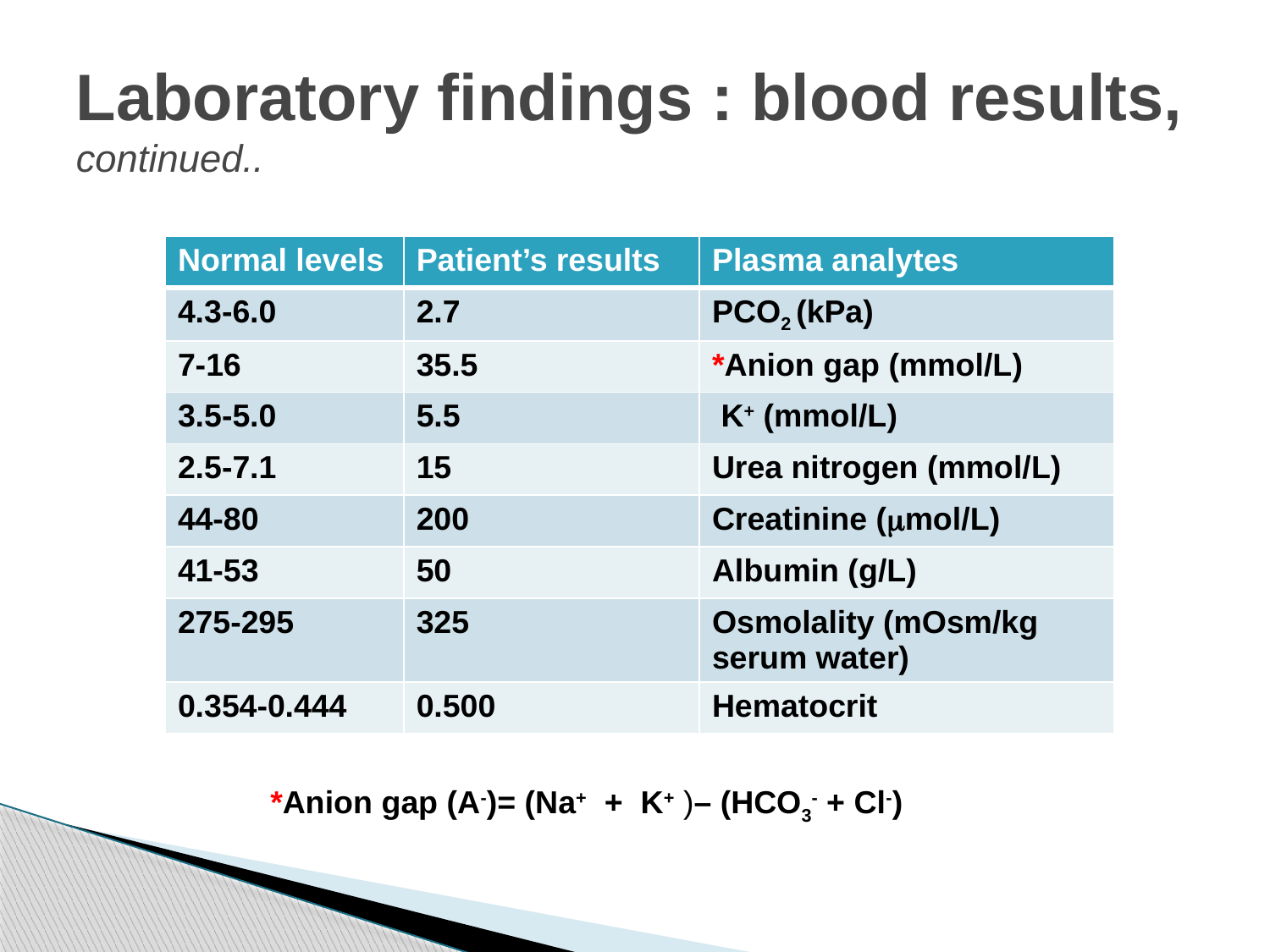

# Laboratory findings : blood results, continued..
| Normal levels | Patient’s results | Plasma analytes |
| --- | --- | --- |
| 4.3-6.0 | 2.7 | PCO2 (kPa) |
| 7-16 | 35.5 | \*Anion gap (mmol/L) |
| 3.5-5.0 | 5.5 | K+ (mmol/L) |
| 2.5-7.1 | 15 | Urea nitrogen (mmol/L) |
| 44-80 | 200 | Creatinine (μmol/L) |
| 41-53 | 50 | Albumin (g/L) |
| 275-295 | 325 | Osmolality (mOsm/kg serum water) |
| 0.354-0.444 | 0.500 | Hematocrit |
*Anion gap (A-)= (Na+  +  K+ )– (HCO3- + Cl-)